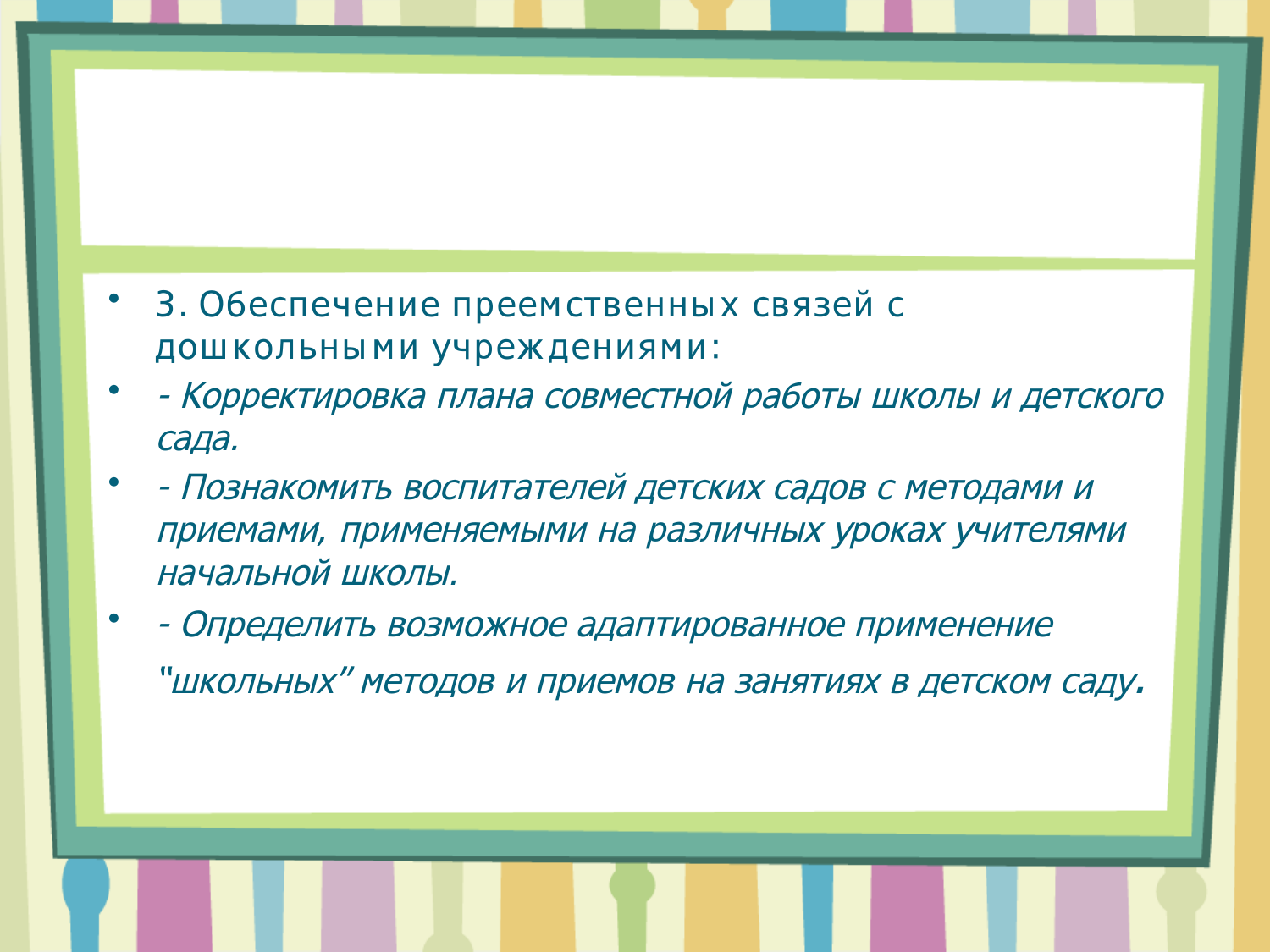

#
3. Обеспечение преемственных связей с дошкольными учреждениями:
- Корректировка плана совместной работы школы и детского сада.
- Познакомить воспитателей детских садов с методами и приемами, применяемыми на различных уроках учителями начальной школы.
- Определить возможное адаптированное применение “школьных” методов и приемов на занятиях в детском саду.